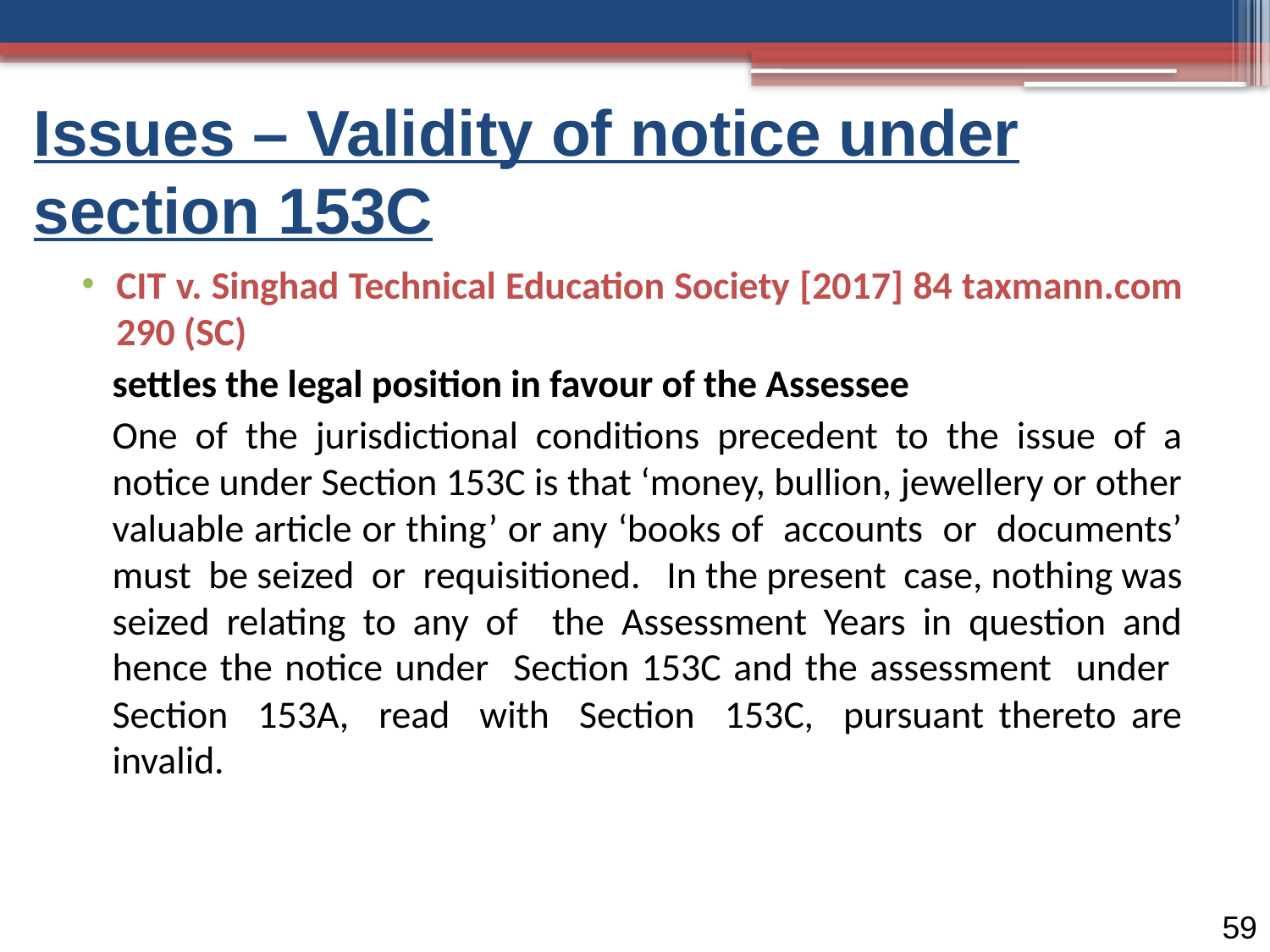

# Issues – Validity of notice under section 153C
CIT v. Singhad Technical Education Society [2017] 84 taxmann.com 290 (SC)
settles the legal position in favour of the Assessee
One of the jurisdictional conditions precedent to the issue of a notice under Section 153C is that ‘money, bullion, jewellery or other valuable article or thing’ or any ‘books of  accounts  or  documents’ must  be seized  or  requisitioned.   In the present  case, nothing was seized relating to any of  the Assessment Years in question and hence the notice under  Section 153C and the assessment  under  Section  153A,  read  with  Section  153C,  pursuant thereto are invalid.
59